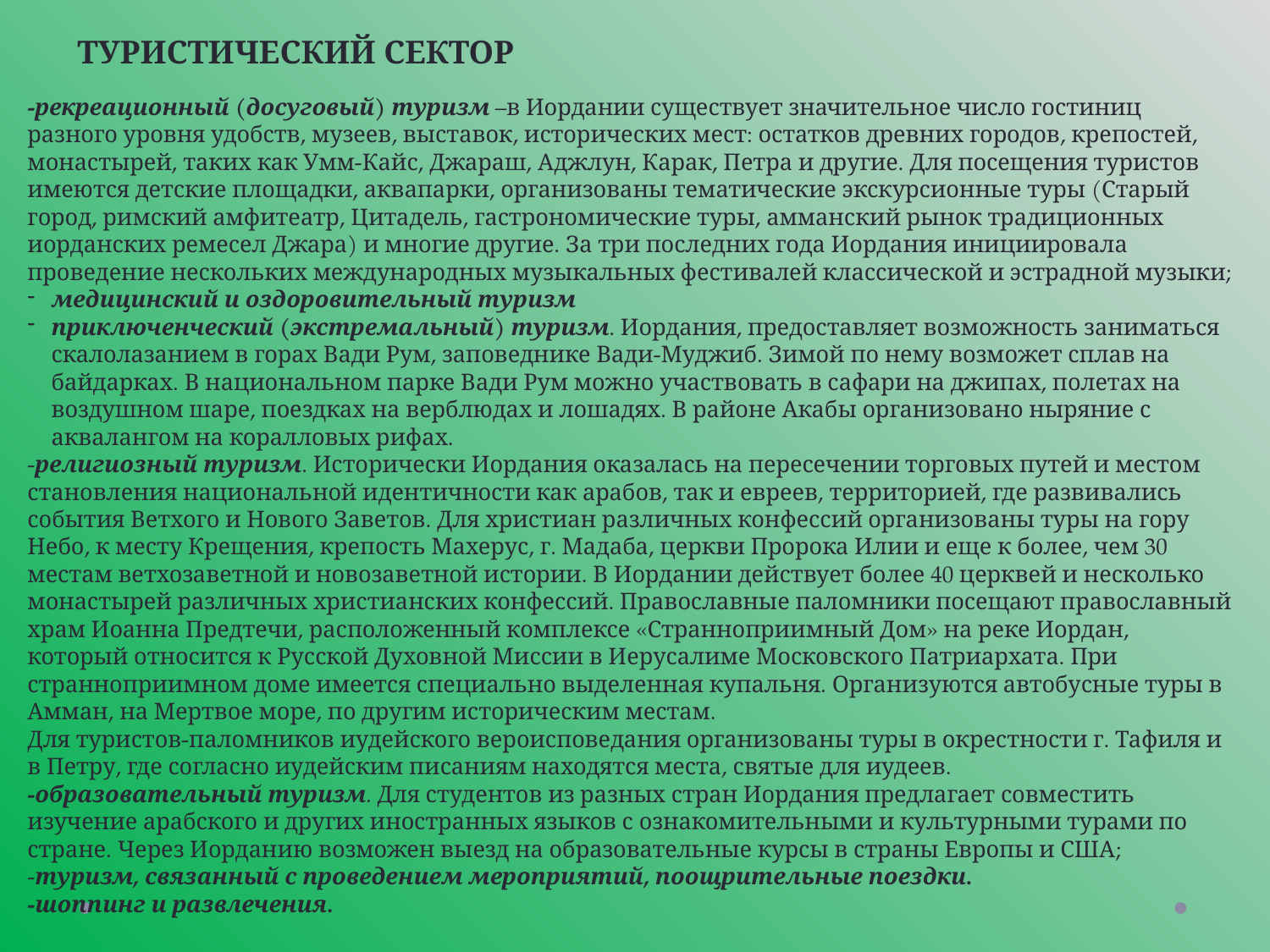

ТУРИСТИЧЕСКИЙ СЕКТОР
-рекреационный (досуговый) туризм –в Иордании существует значительное число гостиниц разного уровня удобств, музеев, выставок, исторических мест: остатков древних городов, крепостей, монастырей, таких как Умм-Кайс, Джараш, Аджлун, Карак, Петра и другие. Для посещения туристов имеются детские площадки, аквапарки, организованы тематические экскурсионные туры (Старый город, римский амфитеатр, Цитадель, гастрономические туры, амманский рынок традиционных иорданских ремесел Джара) и многие другие. За три последних года Иордания инициировала проведение нескольких международных музыкальных фестивалей классической и эстрадной музыки;
медицинский и оздоровительный туризм
приключенческий (экстремальный) туризм. Иордания, предоставляет возможность заниматься скалолазанием в горах Вади Рум, заповеднике Вади-Муджиб. Зимой по нему возможет сплав на байдарках. В национальном парке Вади Рум можно участвовать в сафари на джипах, полетах на воздушном шаре, поездках на верблюдах и лошадях. В районе Акабы организовано ныряние с аквалангом на коралловых рифах.
-религиозный туризм. Исторически Иордания оказалась на пересечении торговых путей и местом становления национальной идентичности как арабов, так и евреев, территорией, где развивались события Ветхого и Нового Заветов. Для христиан различных конфессий организованы туры на гору Небо, к месту Крещения, крепость Махерус, г. Мадаба, церкви Пророка Илии и еще к более, чем 30 местам ветхозаветной и новозаветной истории. В Иордании действует более 40 церквей и несколько монастырей различных христианских конфессий. Православные паломники посещают православный храм Иоанна Предтечи, расположенный комплексе «Странноприимный Дом» на реке Иордан, который относится к Русской Духовной Миссии в Иерусалиме Московского Патриархата. При странноприимном доме имеется специально выделенная купальня. Организуются автобусные туры в Амман, на Мертвое море, по другим историческим местам.
Для туристов-паломников иудейского вероисповедания организованы туры в окрестности г. Тафиля и в Петру, где согласно иудейским писаниям находятся места, святые для иудеев.
-образовательный туризм. Для студентов из разных стран Иордания предлагает совместить изучение арабского и других иностранных языков с ознакомительными и культурными турами по стране. Через Иорданию возможен выезд на образовательные курсы в страны Европы и США;
-туризм, связанный с проведением мероприятий, поощрительные поездки.
-шоппинг и развлечения.